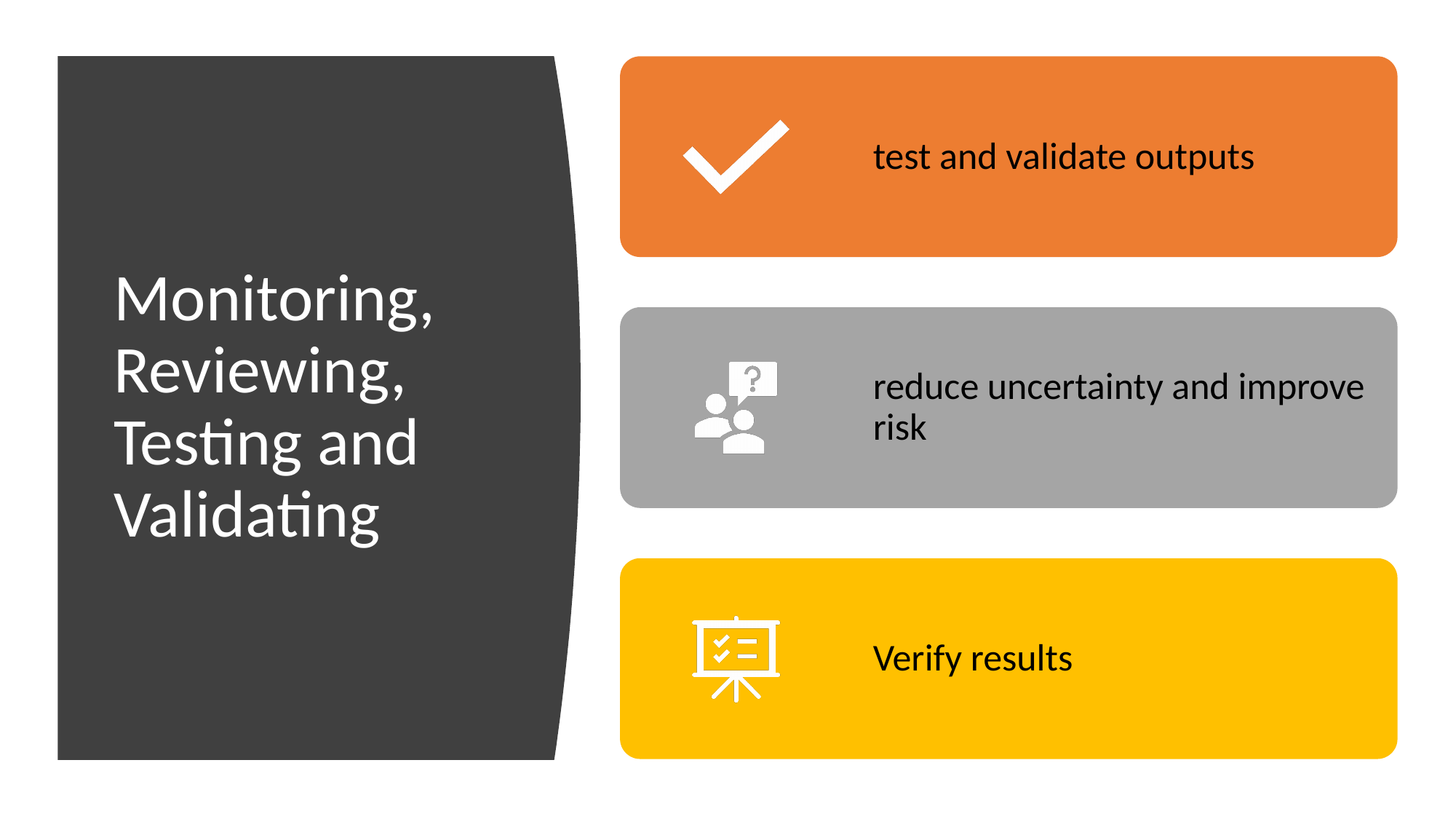

test and validate outputs
reduce uncertainty and improve risk
Verify results

# Monitoring, Reviewing, Testing and Validating